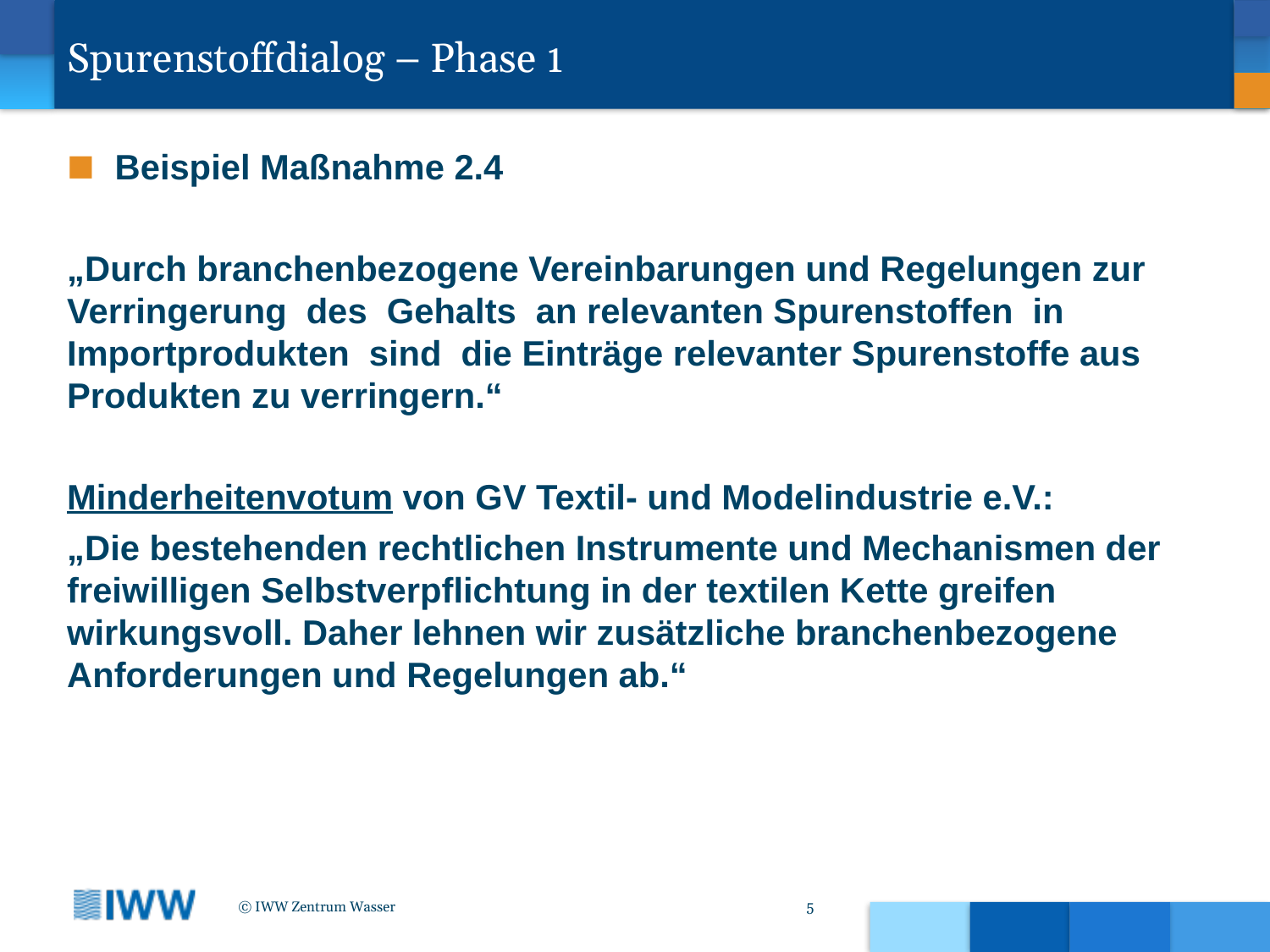

Spurenstoffdialog – Phase 1
Beispiel Maßnahme 2.4

„Durch branchenbezogene Vereinbarungen und Regelungen zur Verringerung  des  Gehalts  an relevanten Spurenstoffen  in  Importprodukten  sind  die Einträge relevanter Spurenstoffe aus Produkten zu verringern.“

Minderheitenvotum von GV Textil- und Modelindustrie e.V.:
„Die bestehenden rechtlichen Instrumente und Mechanismen der freiwilligen Selbstverpflichtung in der textilen Kette greifen wirkungsvoll. Daher lehnen wir zusätzliche branchenbezogene Anforderungen und Regelungen ab.“